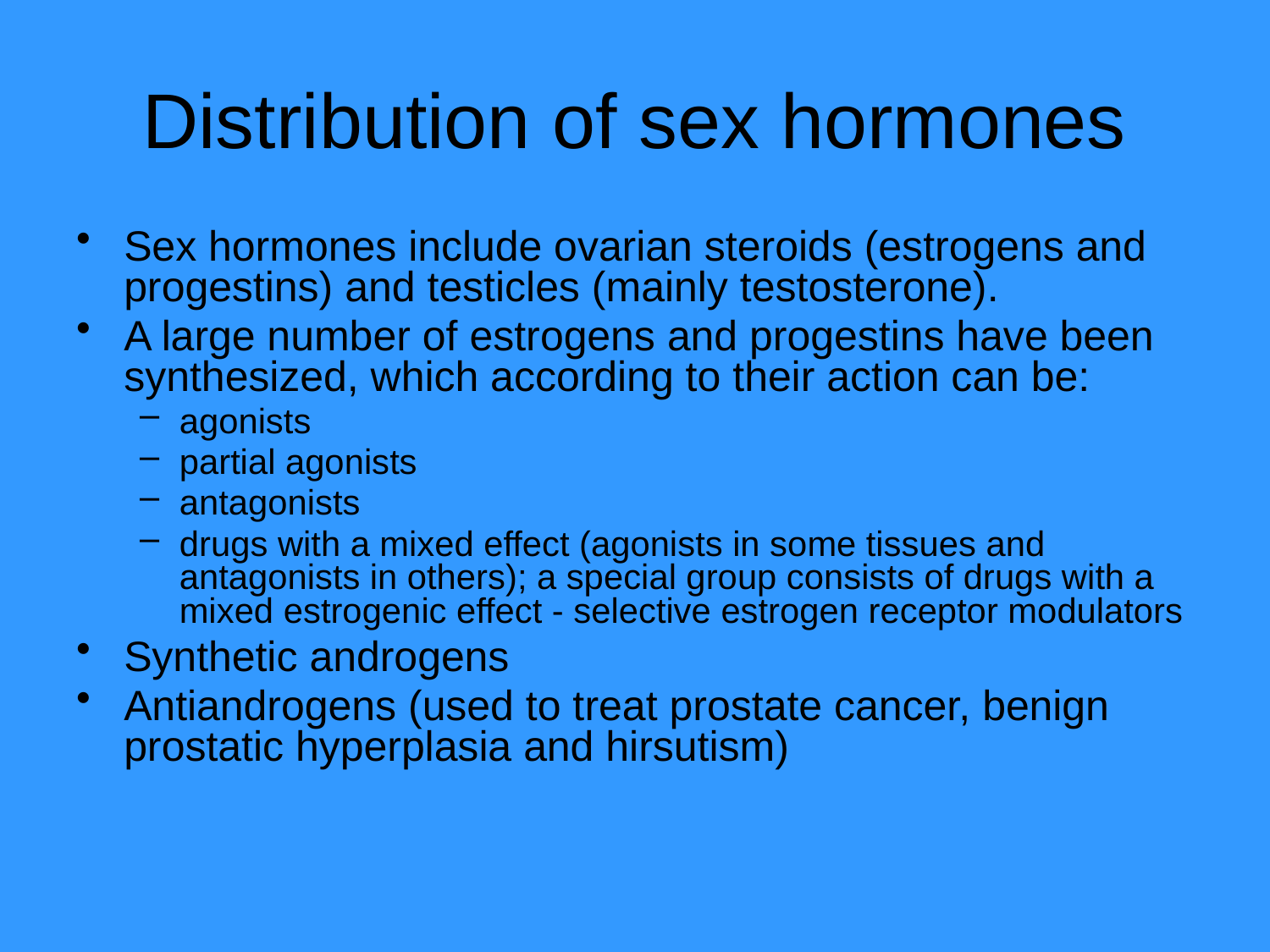

# Distribution of sex hormones
Sex hormones include ovarian steroids (estrogens and progestins) and testicles (mainly testosterone).
A large number of estrogens and progestins have been synthesized, which according to their action can be:
agonists
partial agonists
antagonists
drugs with a mixed effect (agonists in some tissues and antagonists in others); a special group consists of drugs with a mixed estrogenic effect - selective estrogen receptor modulators
Synthetic androgens
Antiandrogens (used to treat prostate cancer, benign prostatic hyperplasia and hirsutism)